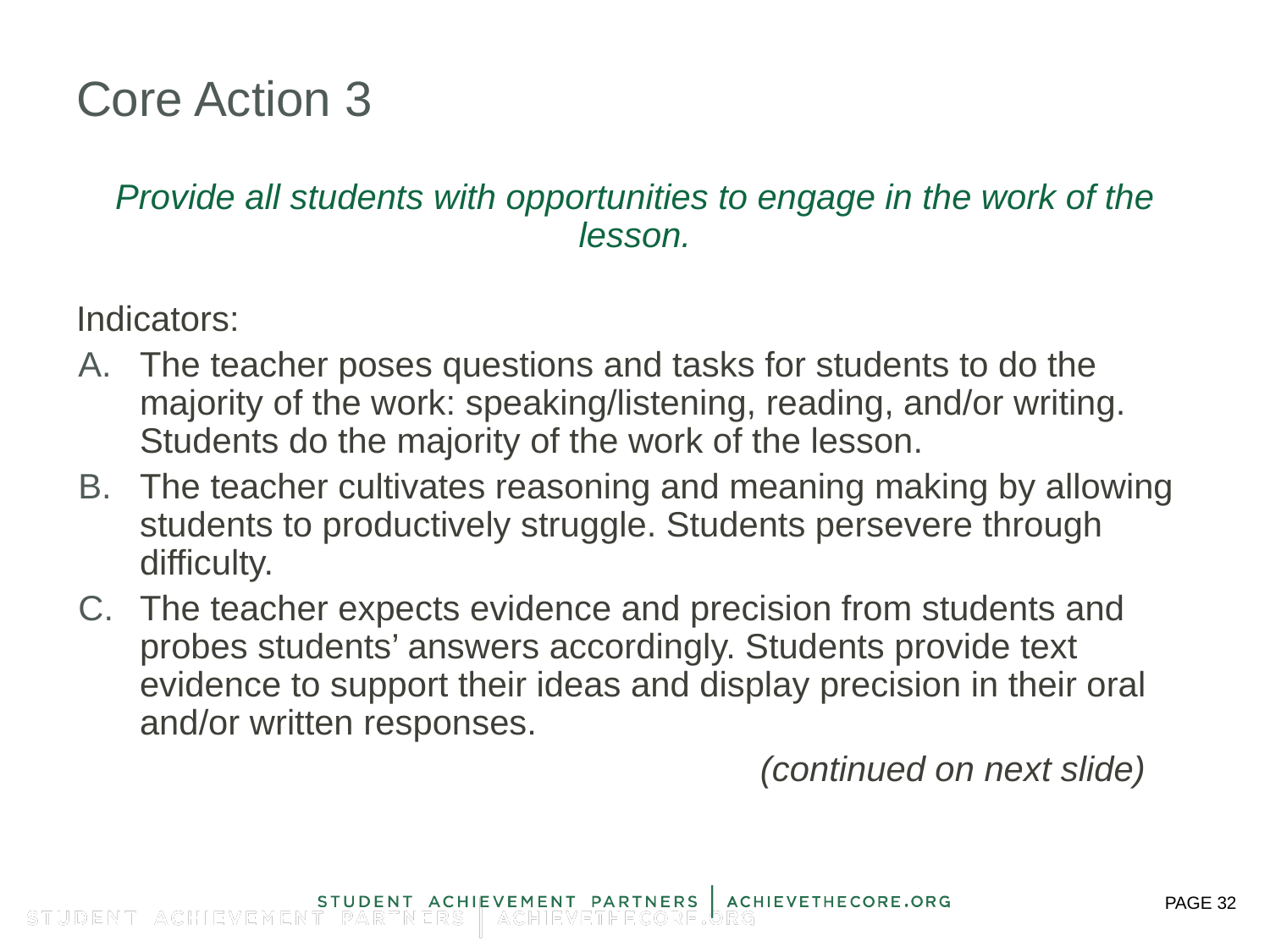

# Core Action 3
Provide all students with opportunities to engage in the work of the lesson.

Indicators:
The teacher poses questions and tasks for students to do the majority of the work: speaking/listening, reading, and/or writing. Students do the majority of the work of the lesson.
The teacher cultivates reasoning and meaning making by allowing students to productively struggle. Students persevere through difficulty.
The teacher expects evidence and precision from students and probes students’ answers accordingly. Students provide text evidence to support their ideas and display precision in their oral and/or written responses.
					     (continued on next slide)